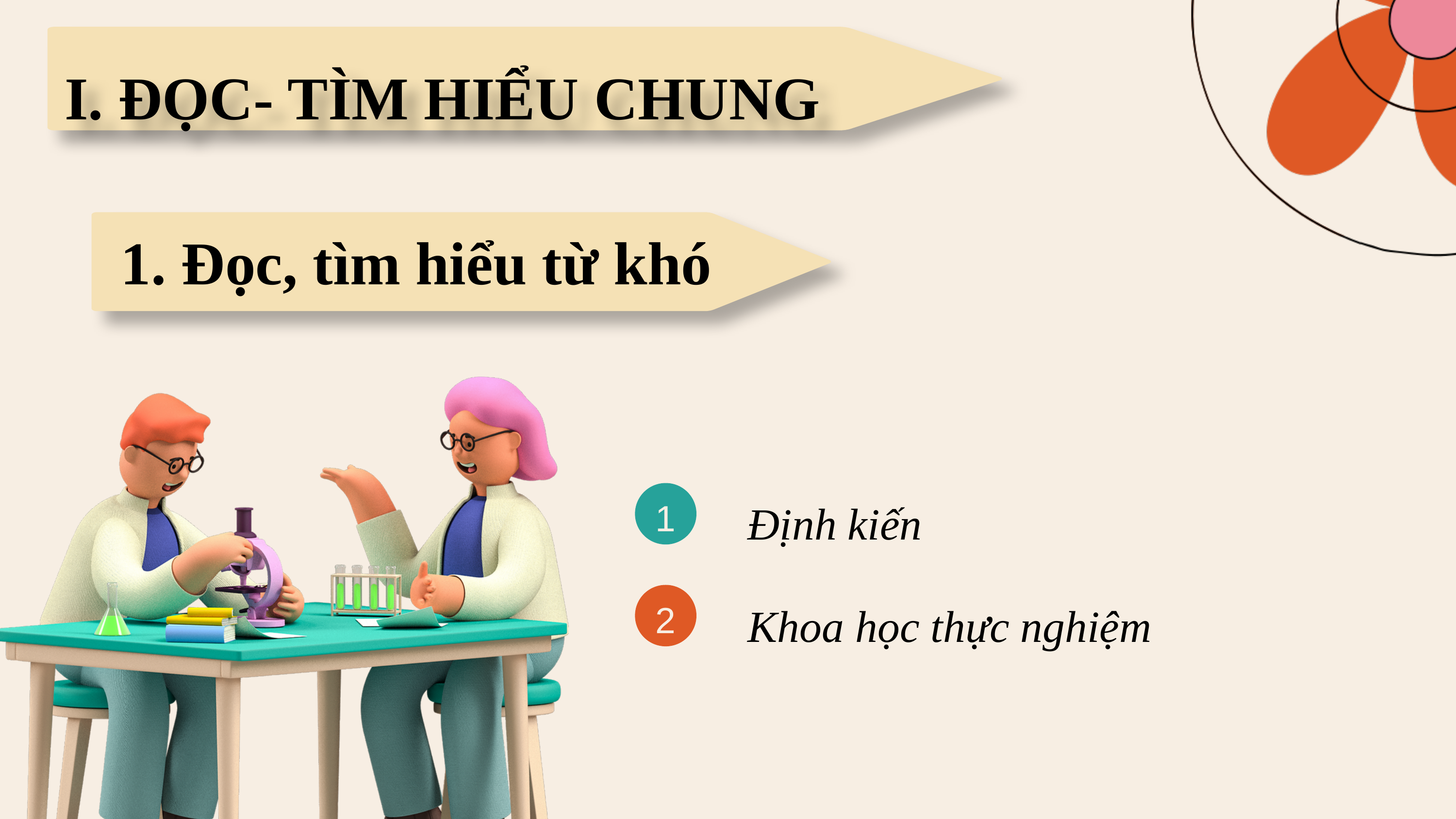

I. ĐỌC- TÌM HIỂU CHUNG
1. Đọc, tìm hiểu từ khó

Định kiến
1

Khoa học thực nghiệm
2